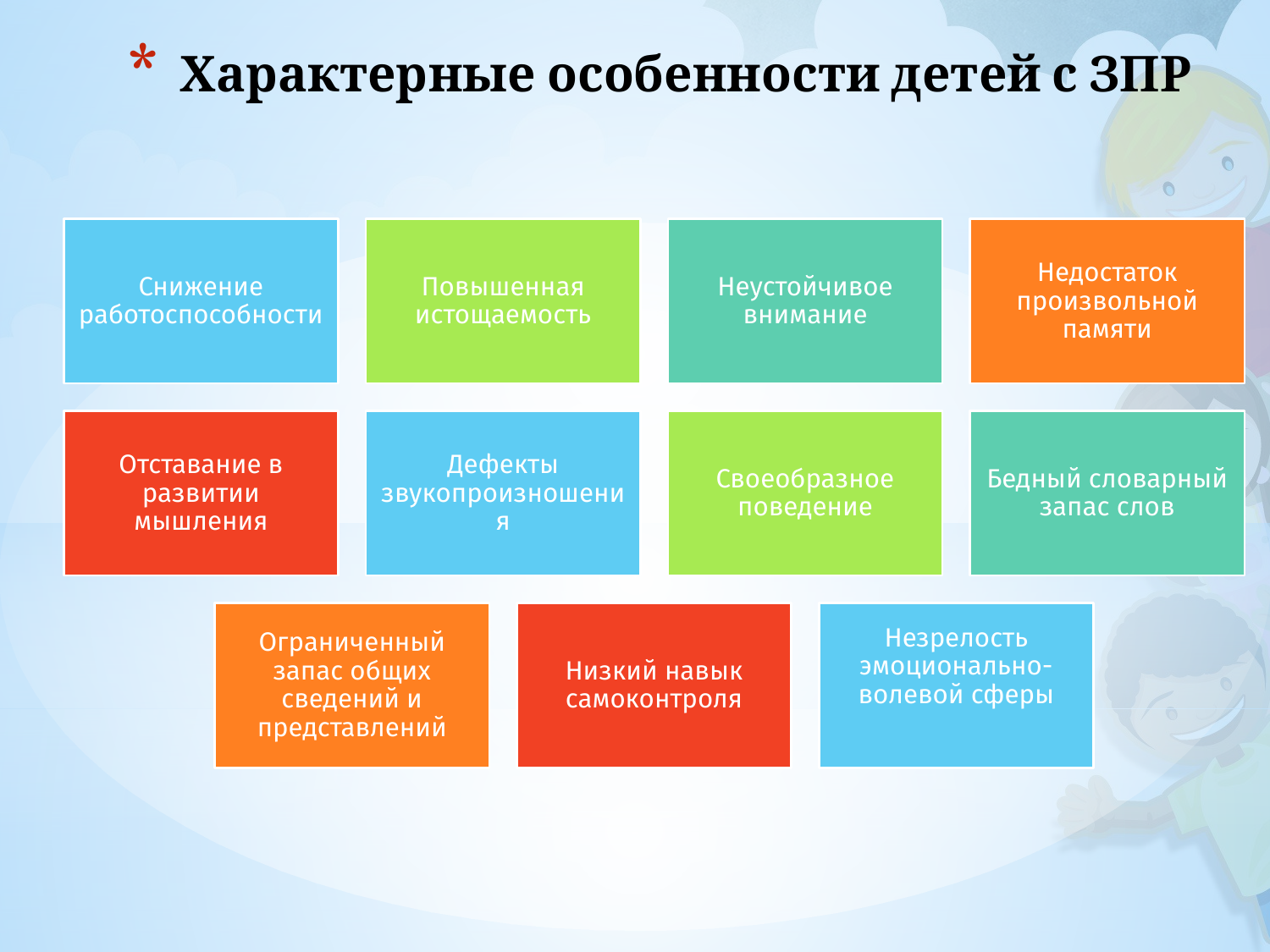

# Характерные особенности детей с ЗПР
Снижение работоспособности
Повышенная истощаемость
Неустойчивое внимание
Недостаток произвольной памяти
Отставание в развитии мышления
Дефекты звукопроизношения
Своеобразное поведение
Бедный словарный запас слов
Ограниченный запас общих сведений и представлений
Низкий навык самоконтроля
Незрелость эмоционально-волевой сферы